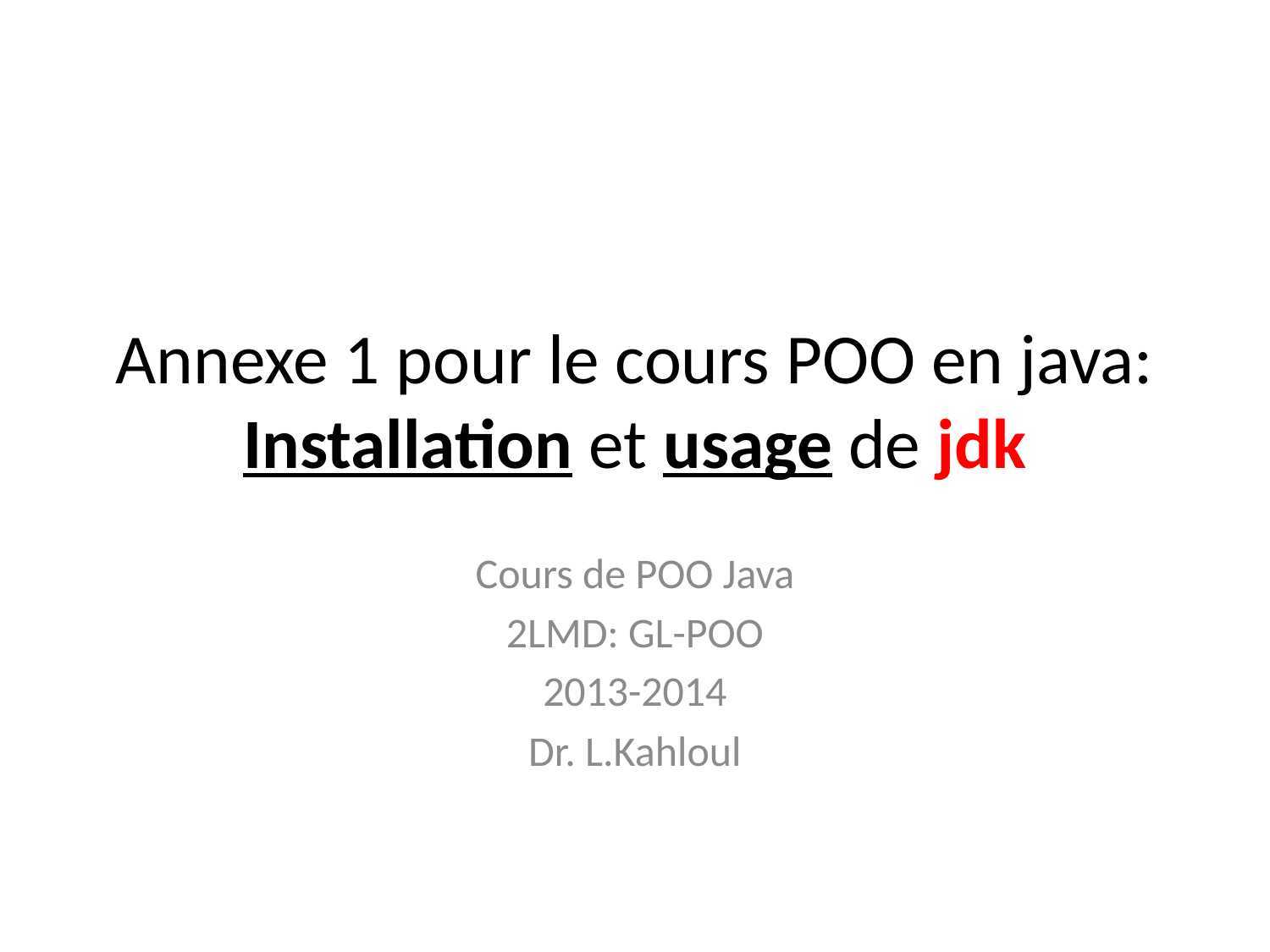

# Annexe 1 pour le cours POO en java: Installation et usage de jdk
Cours de POO Java
2LMD: GL-POO
2013-2014
Dr. L.Kahloul